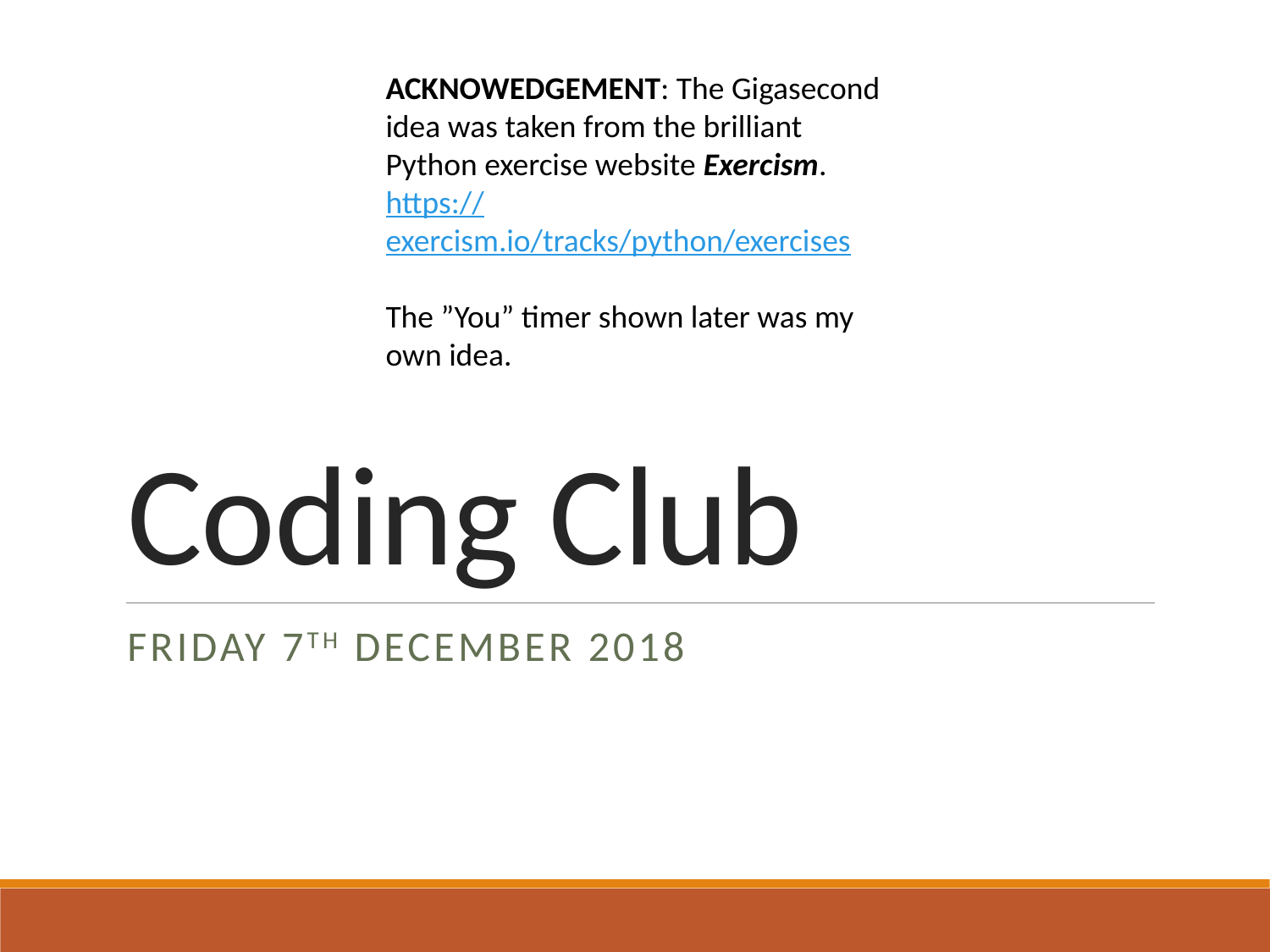

ACKNOWEDGEMENT: The Gigasecond idea was taken from the brilliant Python exercise website Exercism.
https://exercism.io/tracks/python/exercises

The ”You” timer shown later was my own idea.
# Coding Club
Friday 7th December 2018